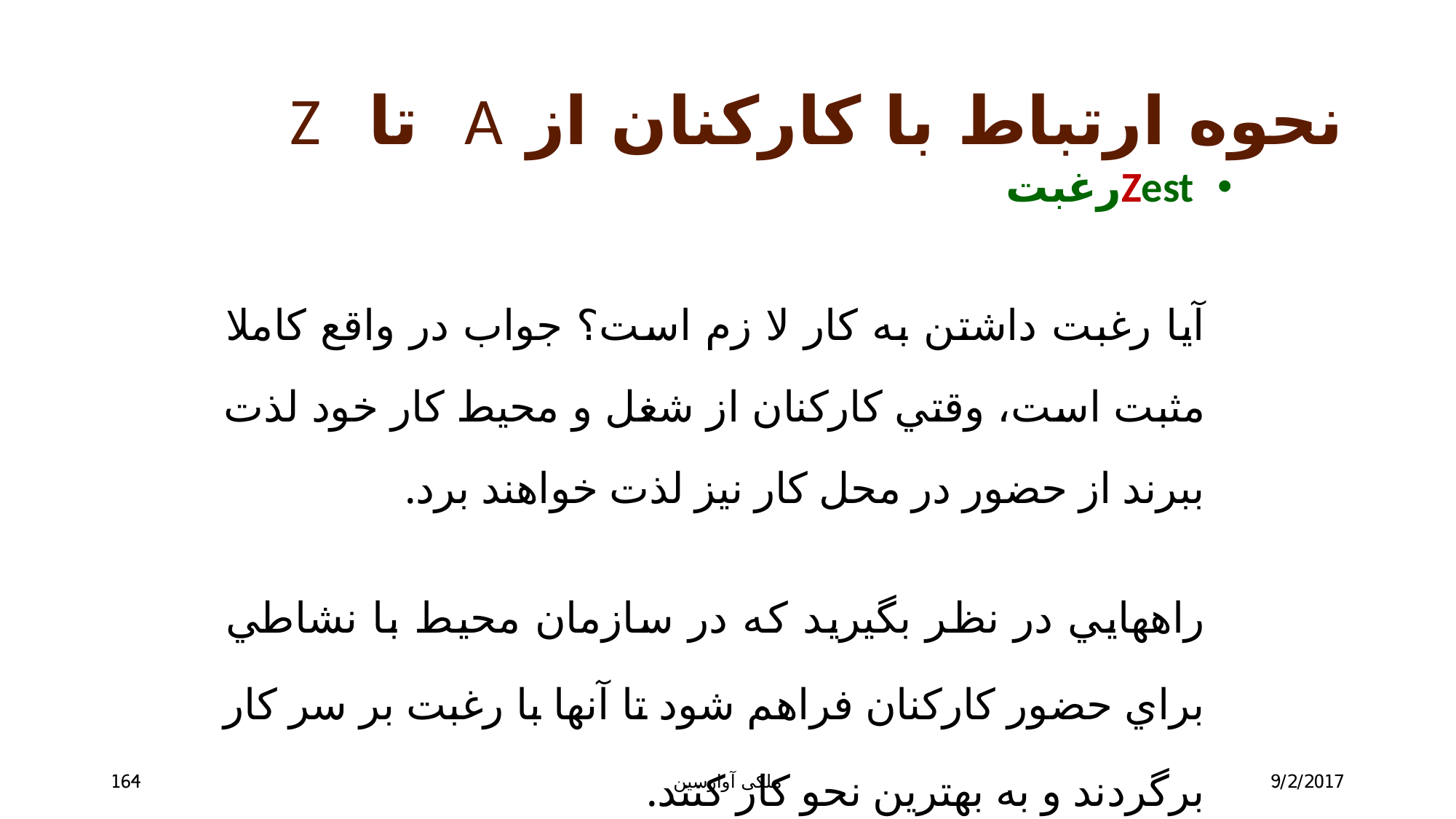

# نحوه ارتباط با کارکنان از A  تا  Z
 Zestرغبت
آيا رغبت داشتن به کار لا زم است؟ جواب در واقع کاملا مثبت است، وقتي کارکنان از شغل و محيط کار خود لذت ببرند از حضور در محل کار نيز لذت خواهند برد.
راههايي در نظر بگيريد که در سازمان محيط با نشاطي براي حضور کارکنان فراهم شود تا آنها با رغبت بر سر کار برگردند و به بهترين نحو کار کنند.
164
ملکی آوارسین
9/2/2017